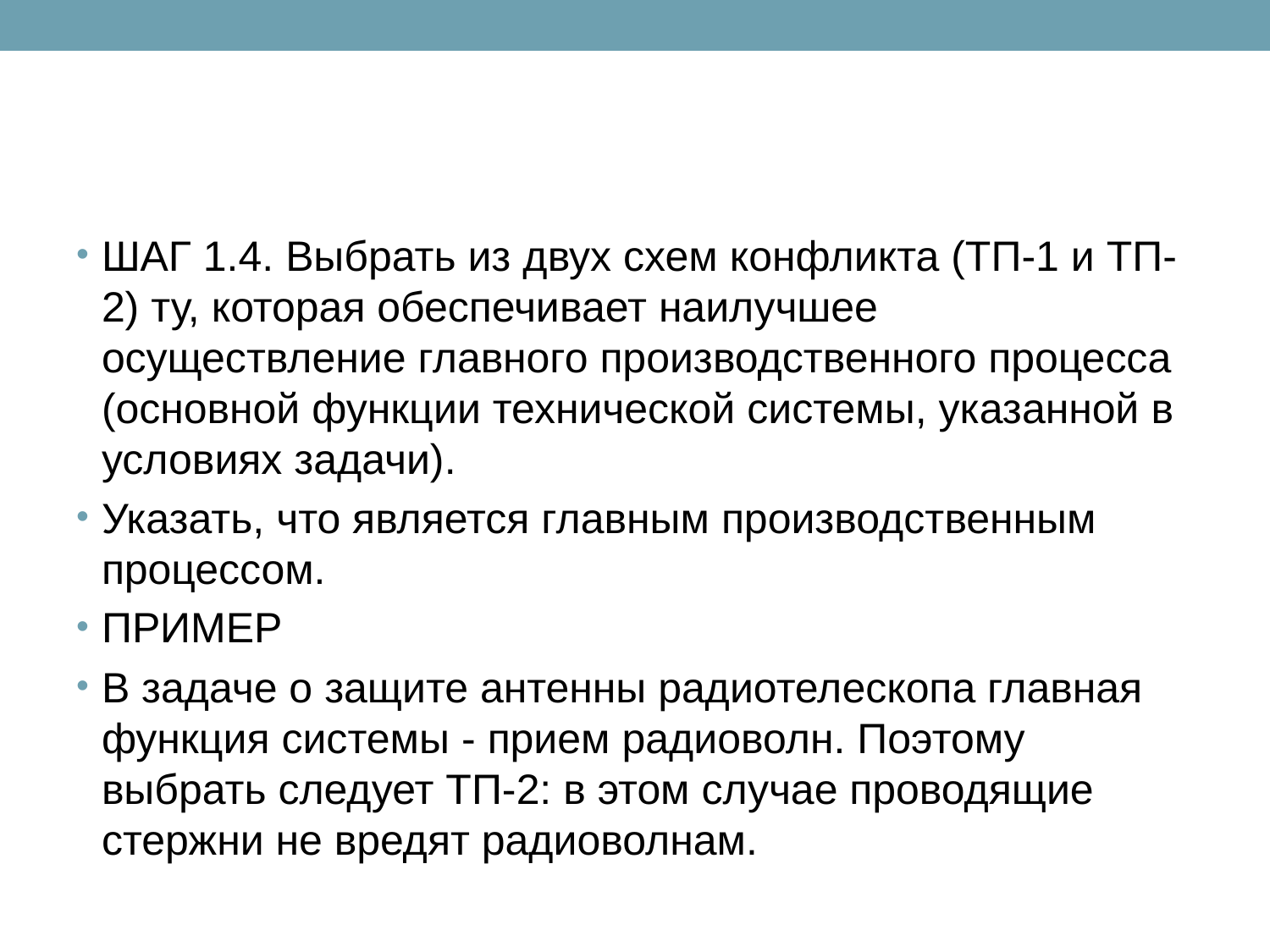

#
ШАГ 1.4. Выбрать из двух схем конфликта (ТП-1 и ТП-2) ту, которая обеспечивает наилучшее осуществление главного производственного процесса (основной функции технической системы, указанной в условиях задачи).
Указать, что является главным производственным процессом.
ПРИМЕР
В задаче о защите антенны радиотелескопа главная функция системы - прием радиоволн. Поэтому выбрать следует ТП-2: в этом случае проводящие стержни не вредят радиоволнам.